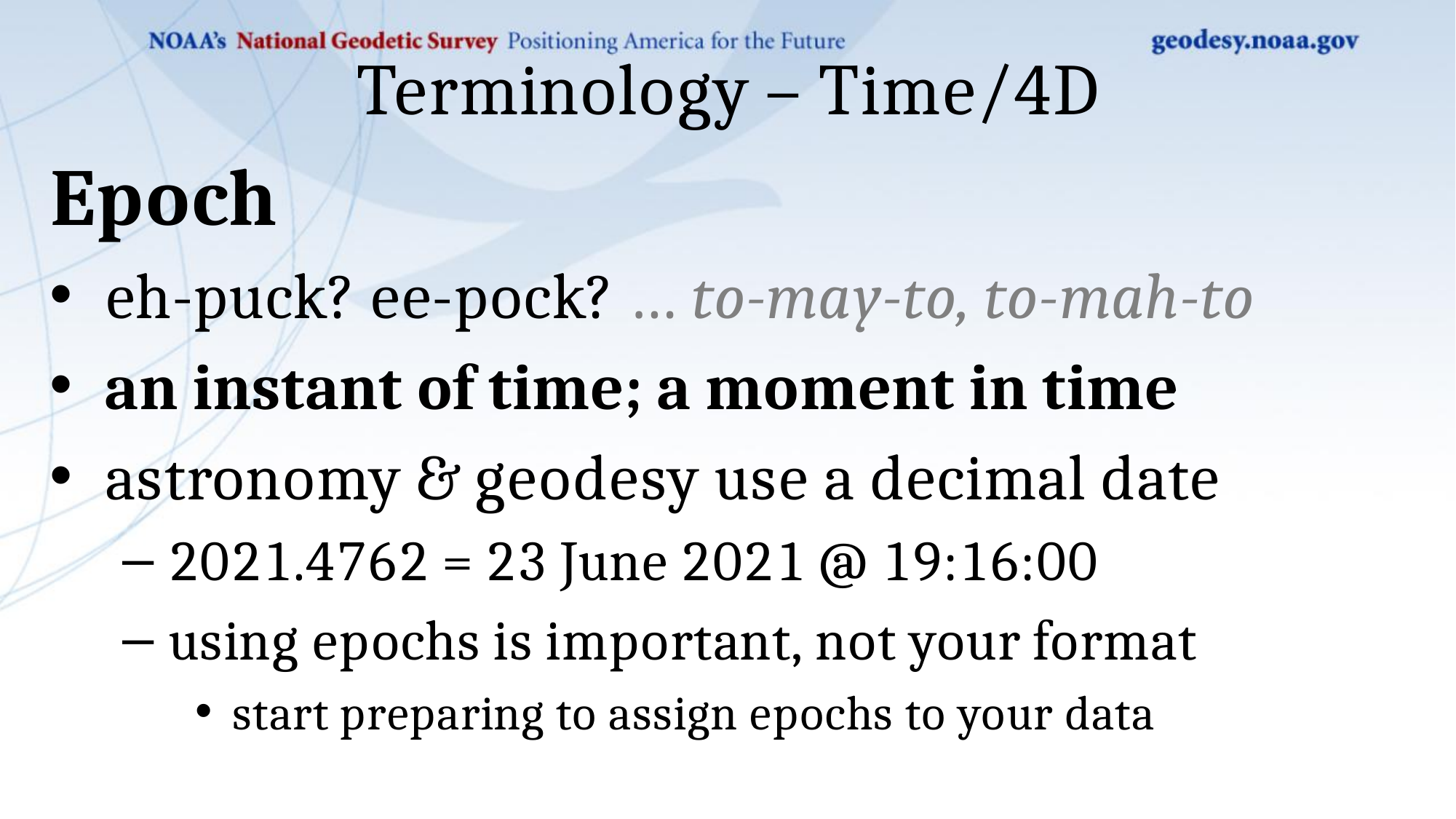

Terminology – Time/4D
Epoch
eh-puck? ee-pock? … to-may-to, to-mah-to
an instant of time; a moment in time
astronomy & geodesy use a decimal date
2021.4762 = 23 June 2021 @ 19:16:00
using epochs is important, not your format
start preparing to assign epochs to your data